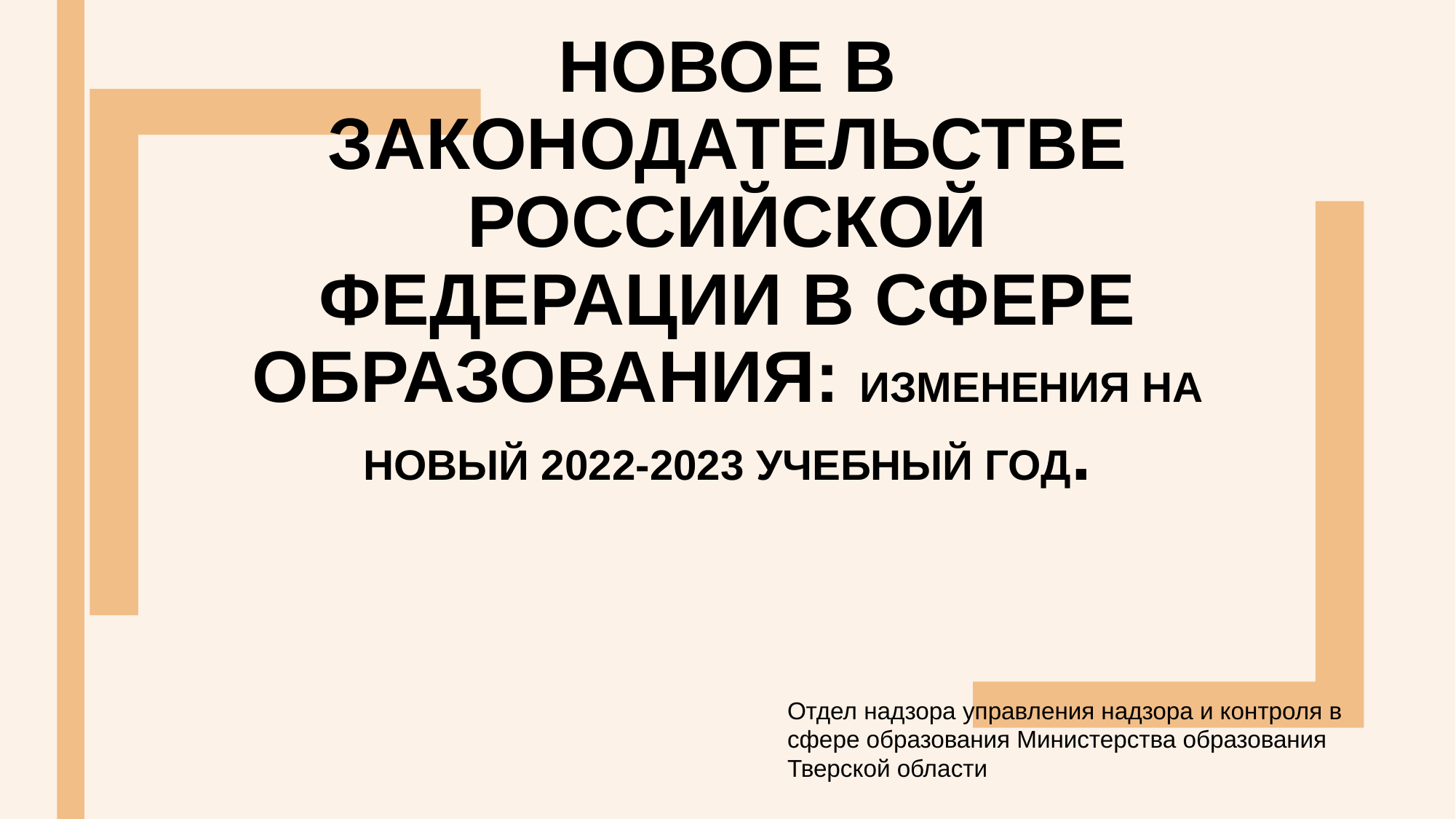

# новое в Законодательстве российской Федерации в сфере образования: изменения на новый 2022-2023 учебный год.

Иванова О.В.
Отдел надзора управления надзора и контроля в сфере образования Министерства образования Тверской области